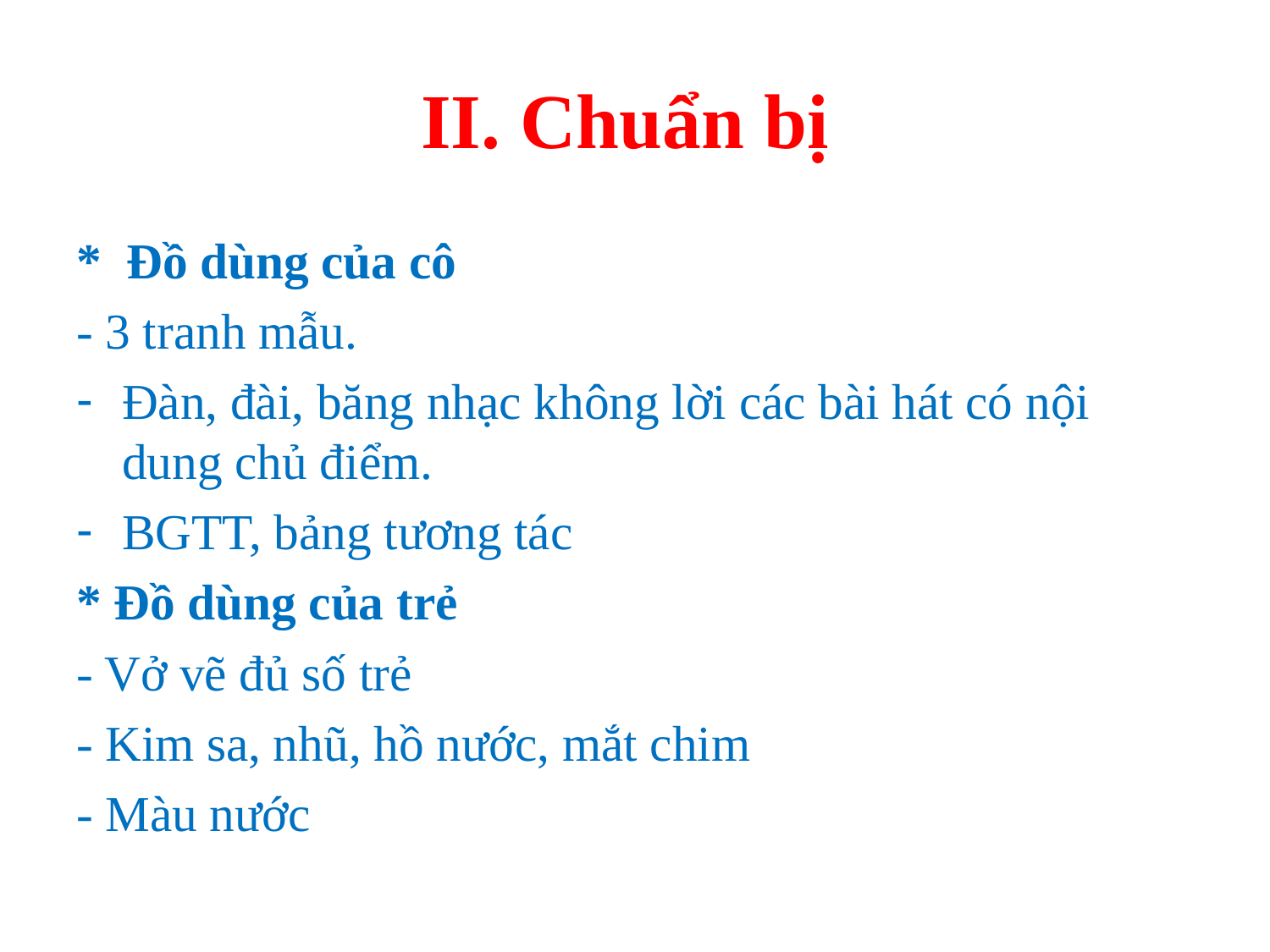

# II. Chuẩn bị
*  Đồ dùng của cô
- 3 tranh mẫu.
Đàn, đài, băng nhạc không lời các bài hát có nội dung chủ điểm.
BGTT, bảng tương tác
* Đồ dùng của trẻ
- Vở vẽ đủ số trẻ
- Kim sa, nhũ, hồ nước, mắt chim
- Màu nước